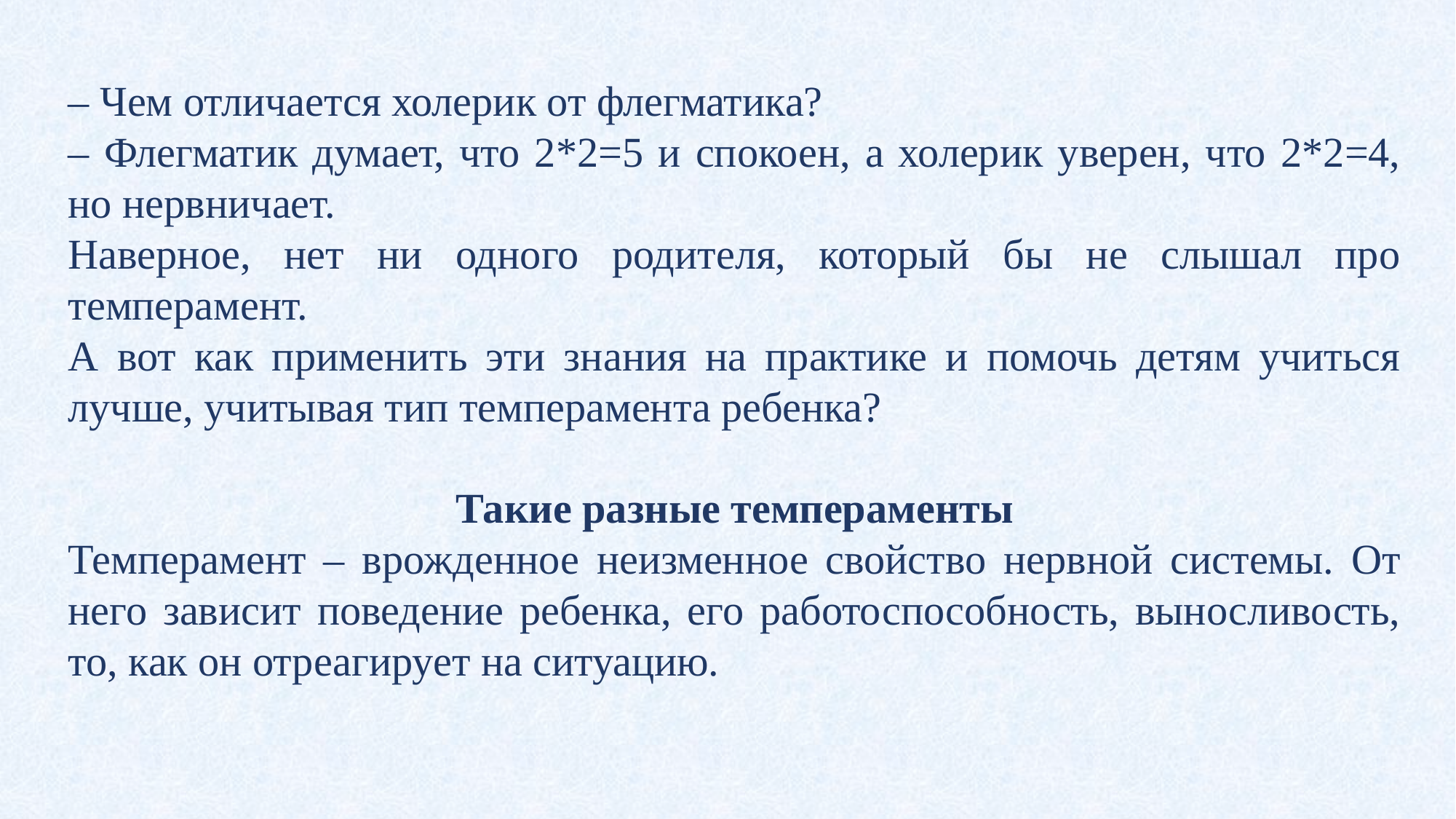

– Чем отличается холерик от флегматика?
– Флегматик думает, что 2*2=5 и спокоен, а холерик уверен, что 2*2=4, но нервничает.
Наверное, нет ни одного родителя, который бы не слышал про темперамент.
А вот как применить эти знания на практике и помочь детям учиться лучше, учитывая тип темперамента ребенка?

Такие разные темпераменты
Темперамент – врожденное неизменное свойство нервной системы. От него зависит поведение ребенка, его работоспособность, выносливость, то, как он отреагирует на ситуацию.